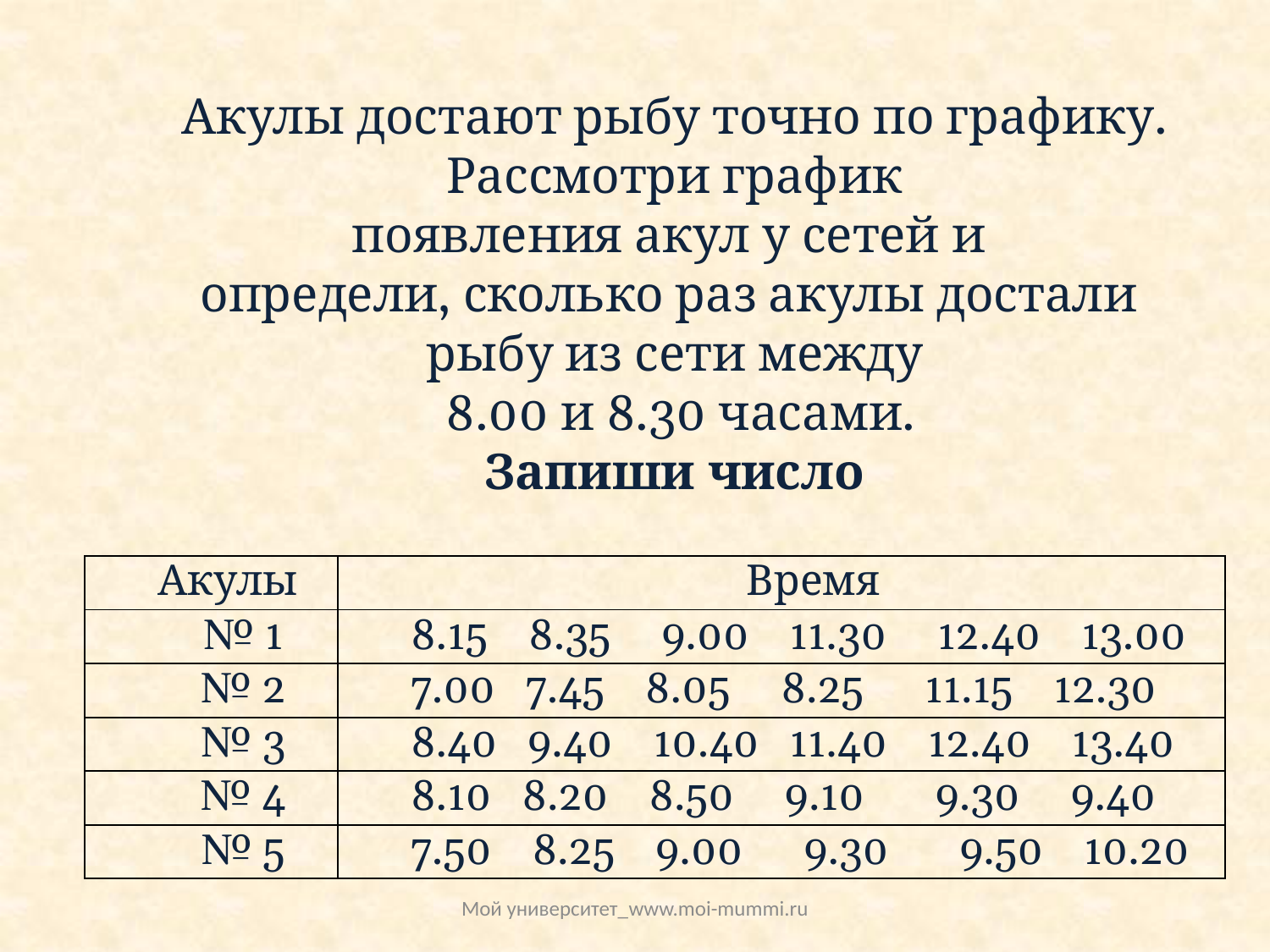

Акулы достают рыбу точно по графику.
 Рассмотри график
появления акул у сетей и
определи, сколько раз акулы достали
рыбу из сети между
 8.00 и 8.30 часами.
Запиши число
| Акулы | Время |
| --- | --- |
| № 1 | 8.15 8.35 9.00 11.30 12.40 13.00 |
| № 2 | 7.00 7.45 8.05 8.25 11.15 12.30 |
| № 3 | 8.40 9.40 10.40 11.40 12.40 13.40 |
| № 4 | 8.10 8.20 8.50 9.10 9.30 9.40 |
| № 5 | 7.50 8.25 9.00 9.30 9.50 10.20 |
Мой университет_www.moi-mummi.ru